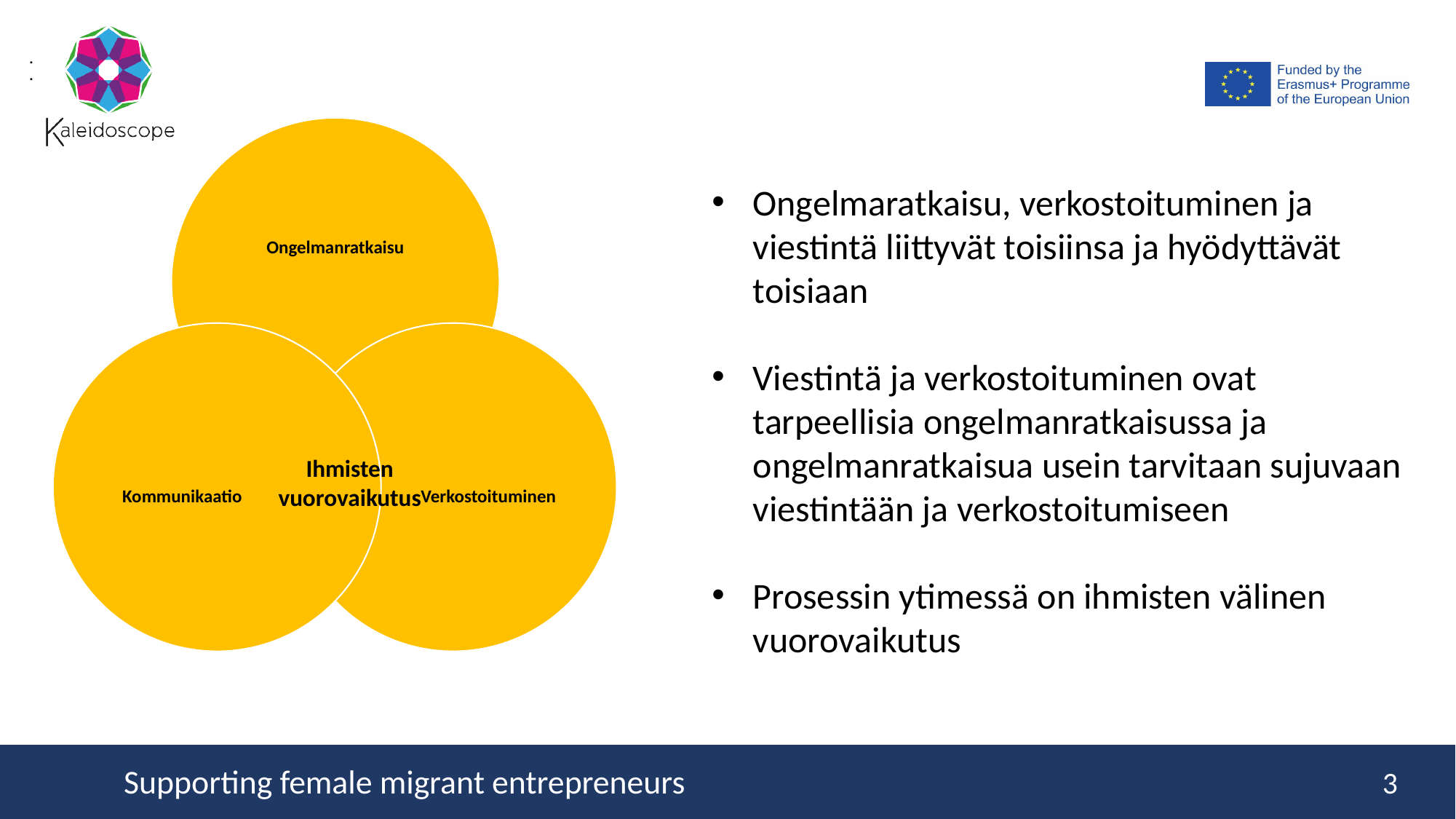

.

.
Ongelmanratkaisu
Verkostoituminen
Kommunikaatio
Ongelmaratkaisu, verkostoituminen ja viestintä liittyvät toisiinsa ja hyödyttävät toisiaan

Viestintä ja verkostoituminen ovat tarpeellisia ongelmanratkaisussa ja ongelmanratkaisua usein tarvitaan sujuvaan viestintään ja verkostoitumiseen

Prosessin ytimessä on ihmisten välinen vuorovaikutus

Ihmisten vuorovaikutus
3